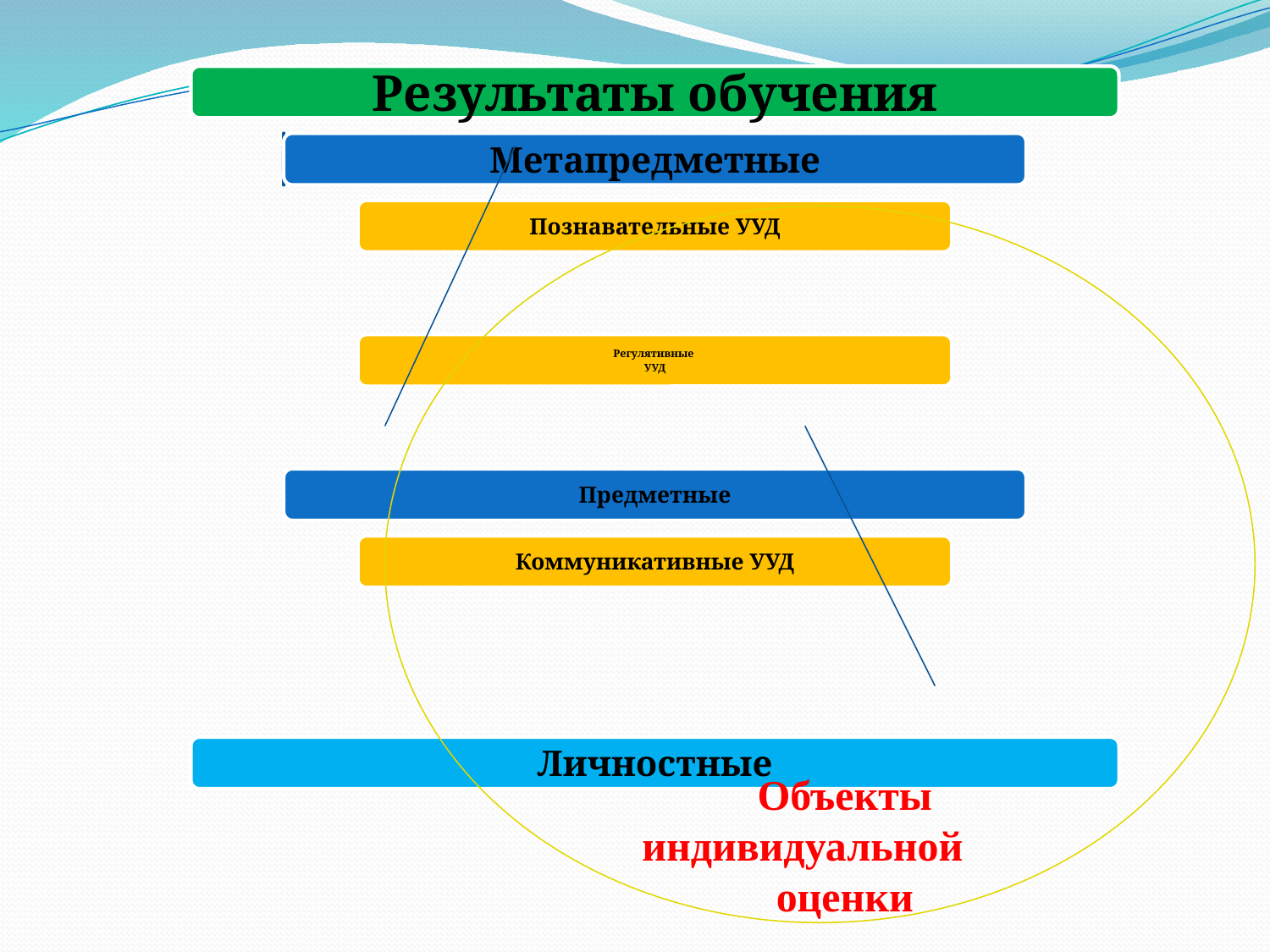

Результаты обучения
Метапредметные
Познавательные УУД
Регулятивные
УУД
Предметные
Коммуникативные УУД
Личностные

Объекты индивидуальной         оценки